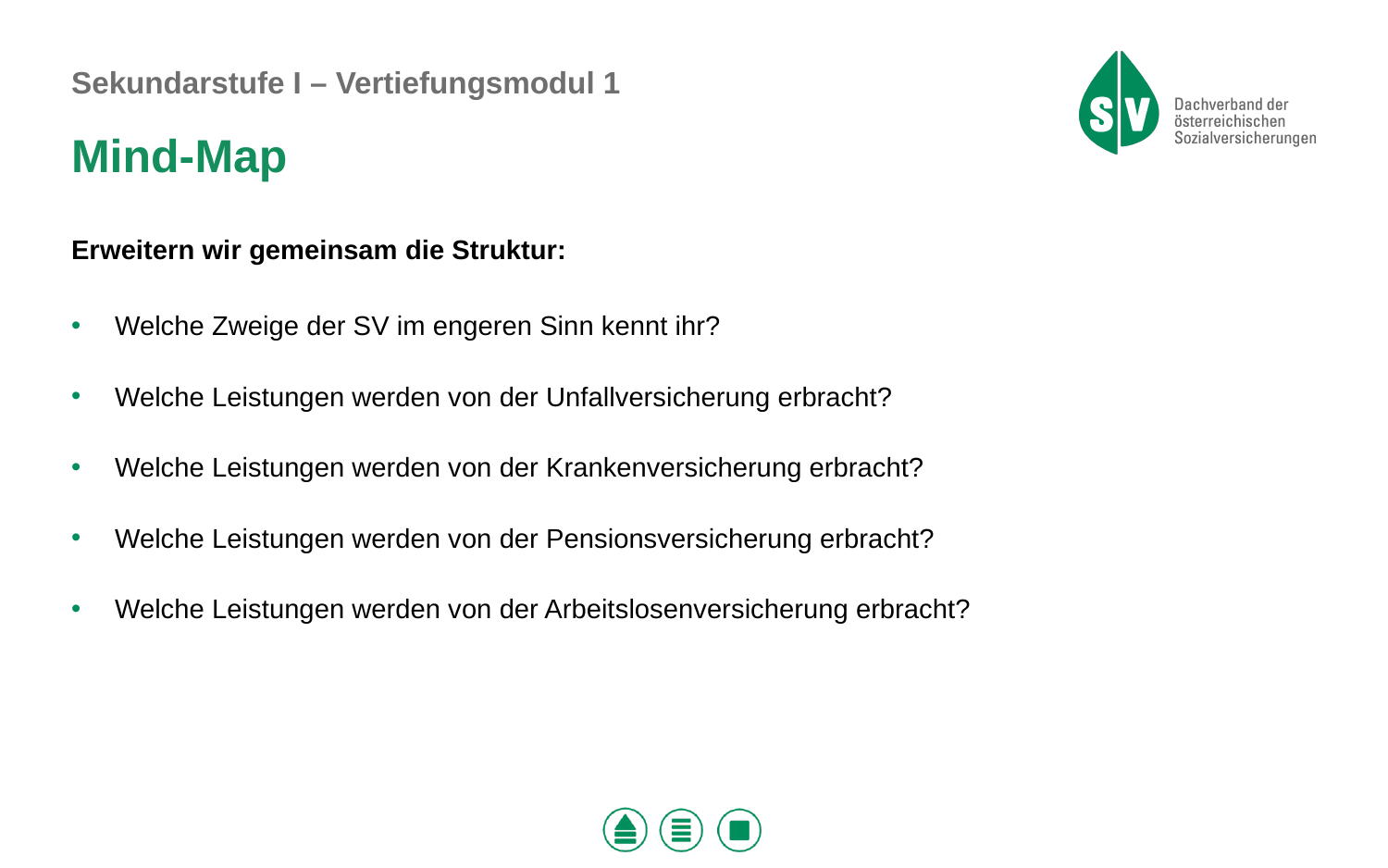

Mind-Map
Erweitern wir gemeinsam die Struktur:

Welche Zweige der SV im engeren Sinn kennt ihr?
Welche Leistungen werden von der Unfallversicherung erbracht?
Welche Leistungen werden von der Krankenversicherung erbracht?
Welche Leistungen werden von der Pensionsversicherung erbracht?
Welche Leistungen werden von der Arbeitslosenversicherung erbracht?
12